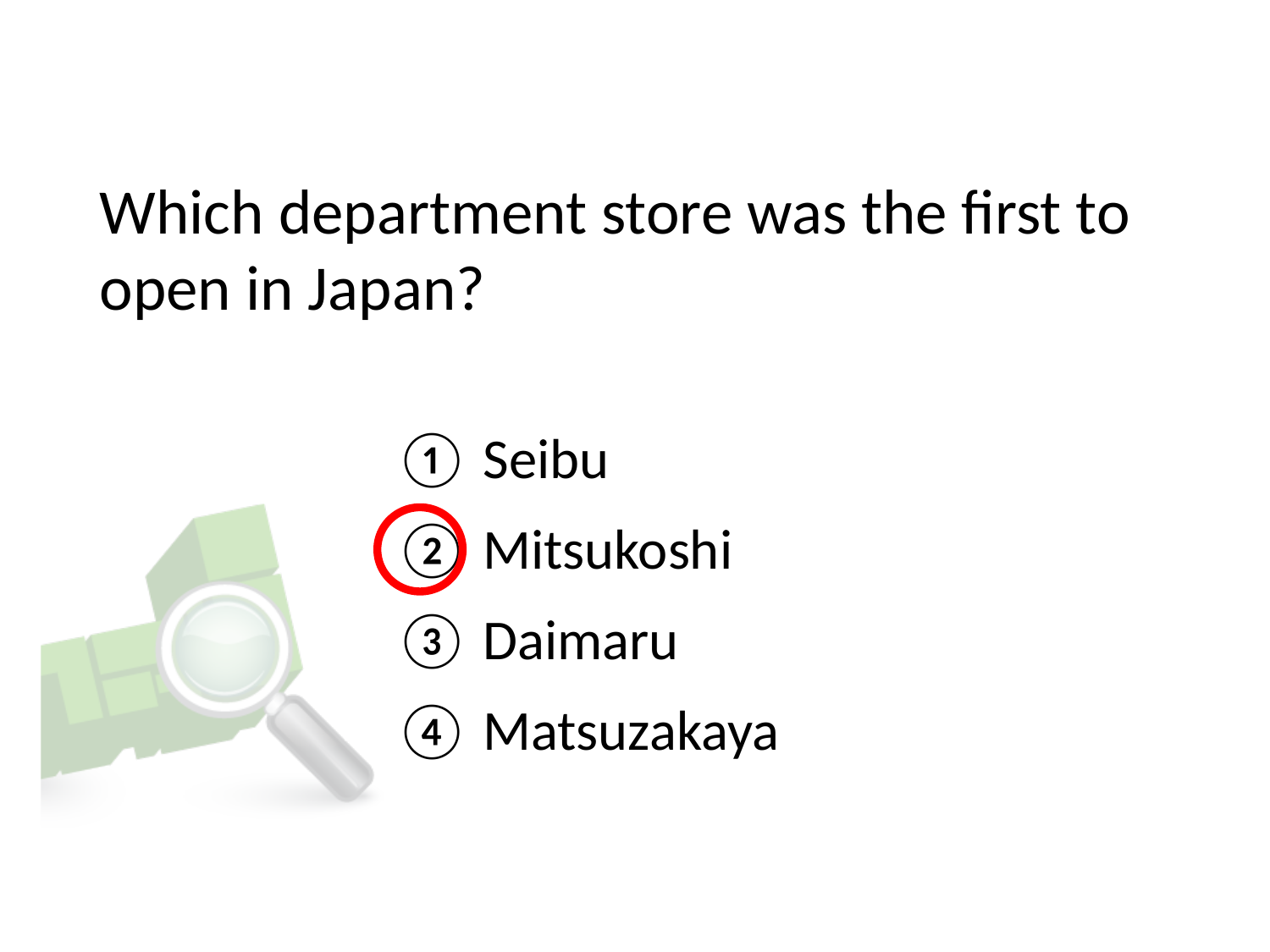

# Which department store was the first to open in Japan?
① Seibu
② Mitsukoshi
③ Daimaru
④ Matsuzakaya